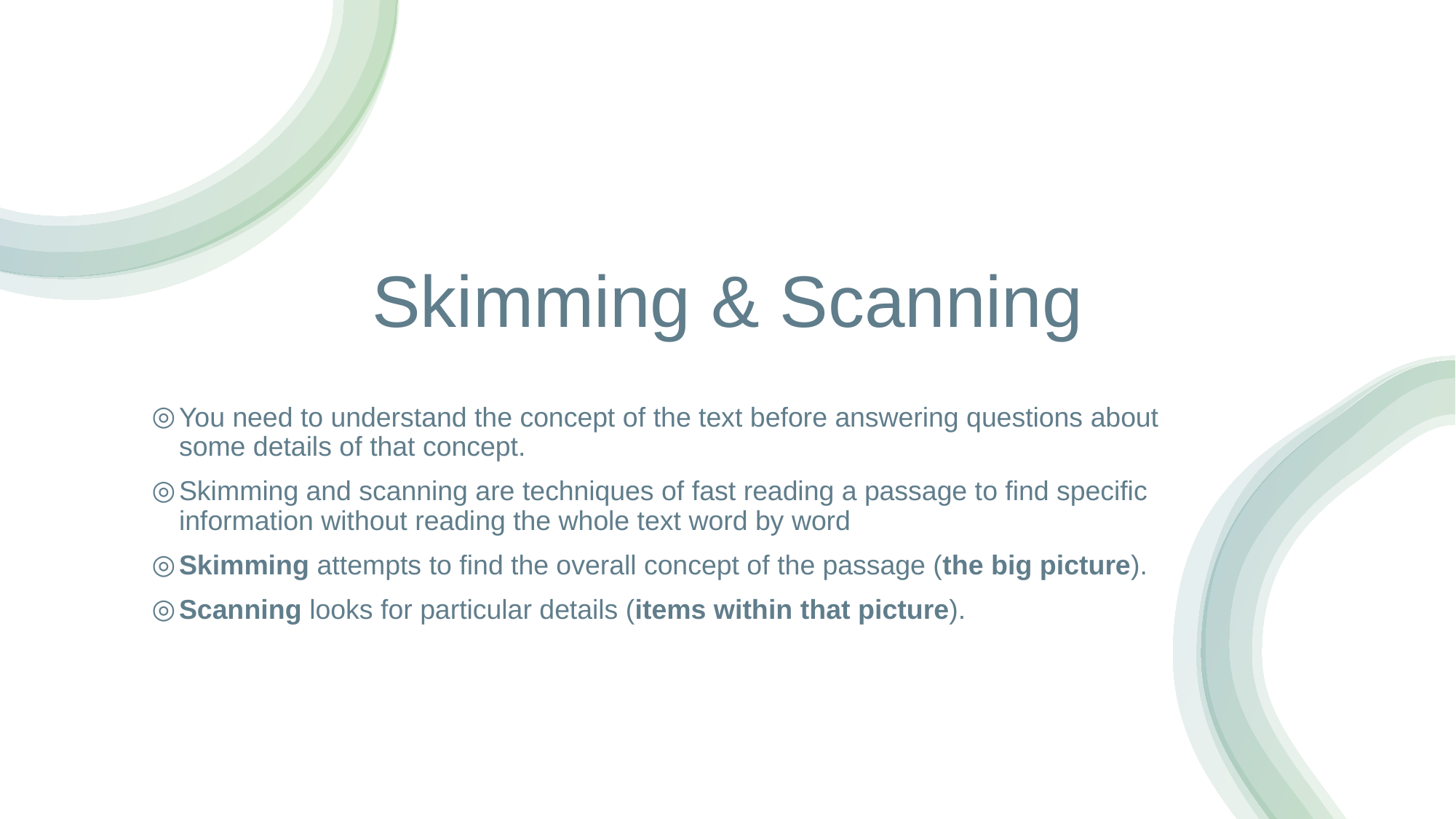

# Skimming & Scanning
You need to understand the concept of the text before answering questions about some details of that concept.
Skimming and scanning are techniques of fast reading a passage to find specific information without reading the whole text word by word
Skimming attempts to find the overall concept of the passage (the big picture).
Scanning looks for particular details (items within that picture).